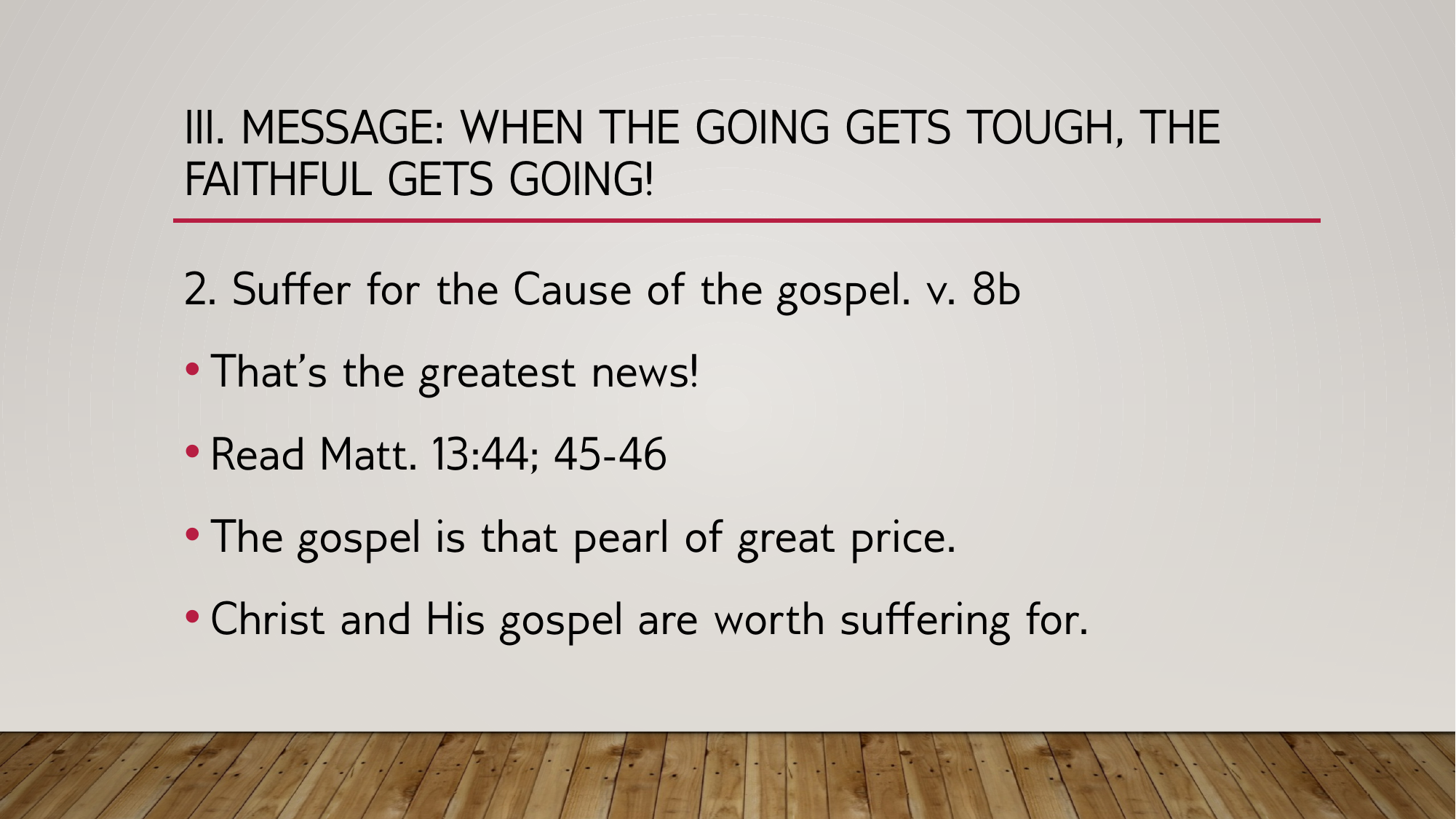

# III. Message: when the going gets tough, the faithful gets going!
2. Suffer for the Cause of the gospel. v. 8b
That’s the greatest news!
Read Matt. 13:44; 45-46
The gospel is that pearl of great price.
Christ and His gospel are worth suffering for.